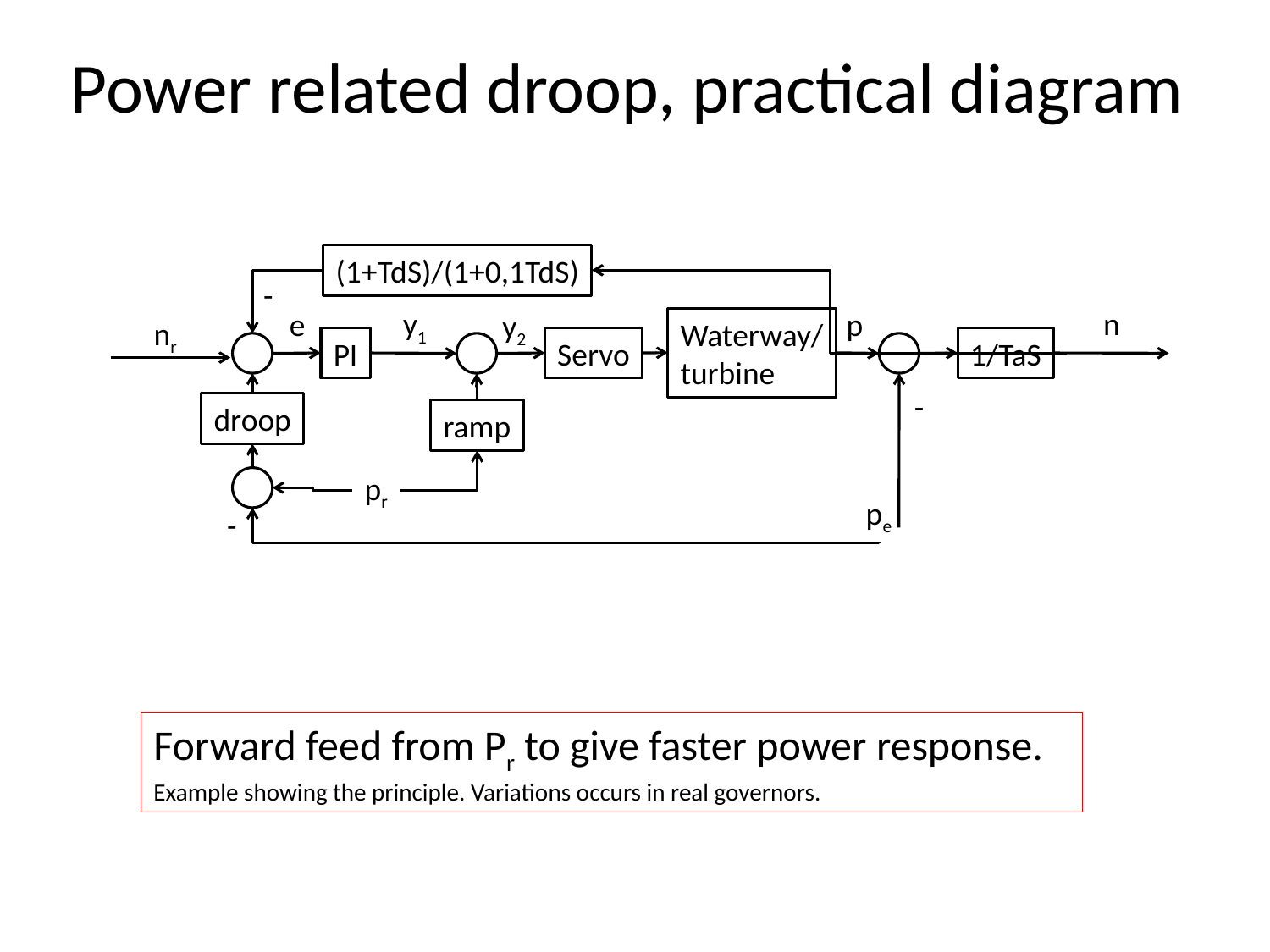

Power related droop, practical diagram
(1+TdS)/(1+0,1TdS)
-
n
y1
e
p
y2
nr
Waterway/
turbine
PI
Servo
1/TaS

-
droop
ramp
pr

pe
-
Forward feed from Pr to give faster power response.
Example showing the principle. Variations occurs in real governors.